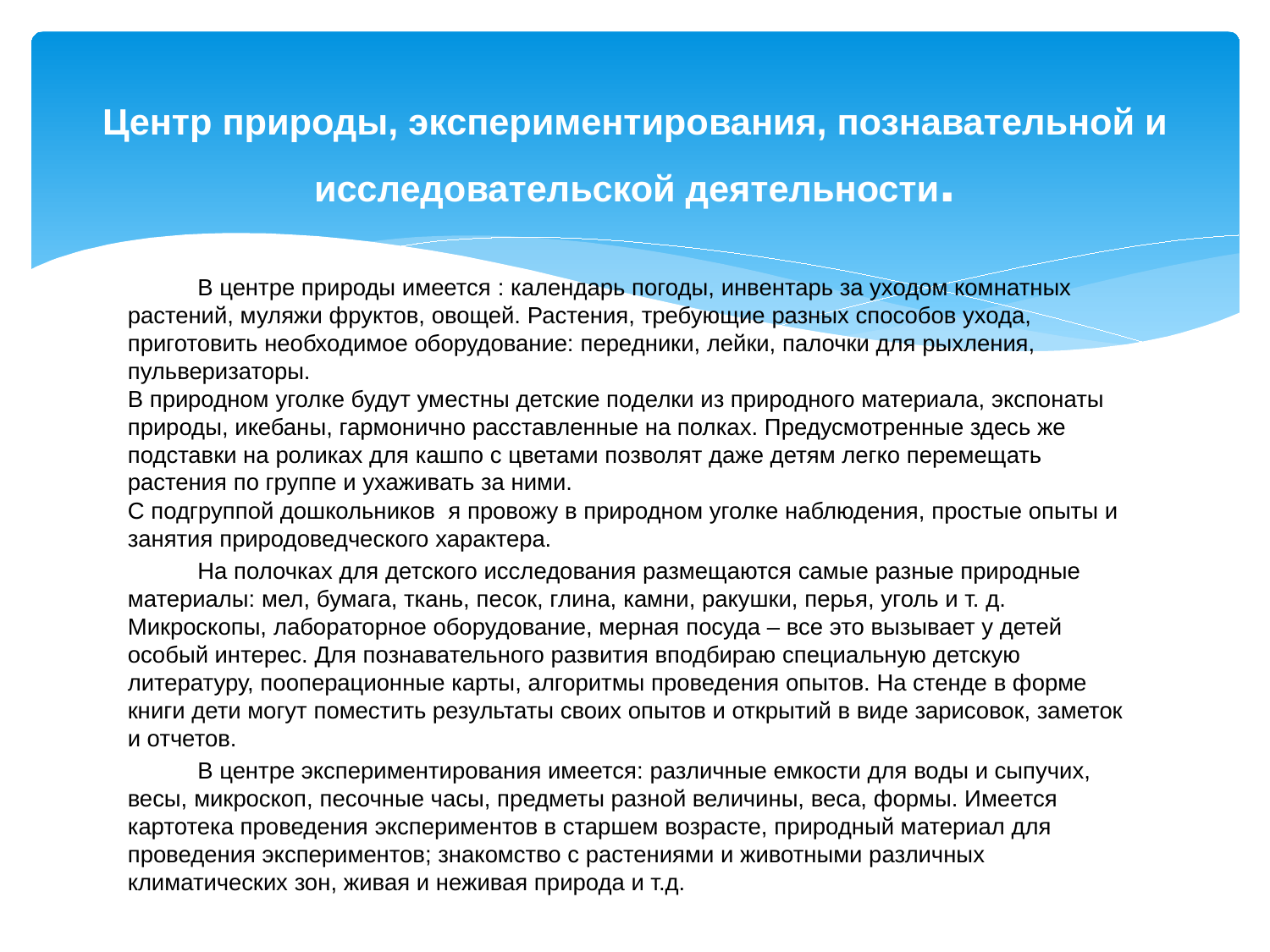

# Центр природы, экспериментирования, познавательной и исследовательской деятельности.
	В центре природы имеется : календарь погоды, инвентарь за уходом комнатных растений, муляжи фруктов, овощей. Растения, требующие разных способов ухода, приготовить необходимое оборудование: передники, лейки, палочки для рыхления, пульверизаторы.
В природном уголке будут уместны детские поделки из природного материала, экспонаты природы, икебаны, гармонично расставленные на полках. Предусмотренные здесь же подставки на роликах для кашпо с цветами позволят даже детям легко перемещать растения по группе и ухаживать за ними.
С подгруппой дошкольников  я провожу в природном уголке наблюдения, простые опыты и занятия природоведческого характера.
	На полочках для детского исследования размещаются самые разные природные материалы: мел, бумага, ткань, песок, глина, камни, ракушки, перья, уголь и т. д. Микроскопы, лабораторное оборудование, мерная посуда – все это вызывает у детей особый интерес. Для познавательного развития вподбираю специальную детскую литературу, пооперационные карты, алгоритмы проведения опытов. На стенде в форме книги дети могут поместить результаты своих опытов и открытий в виде зарисовок, заметок и отчетов.
 	В центре экспериментирования имеется: различные емкости для воды и сыпучих, весы, микроскоп, песочные часы, предметы разной величины, веса, формы. Имеется картотека проведения экспериментов в старшем возрасте, природный материал для проведения экспериментов; знакомство с растениями и животными различных климатических зон, живая и неживая природа и т.д.